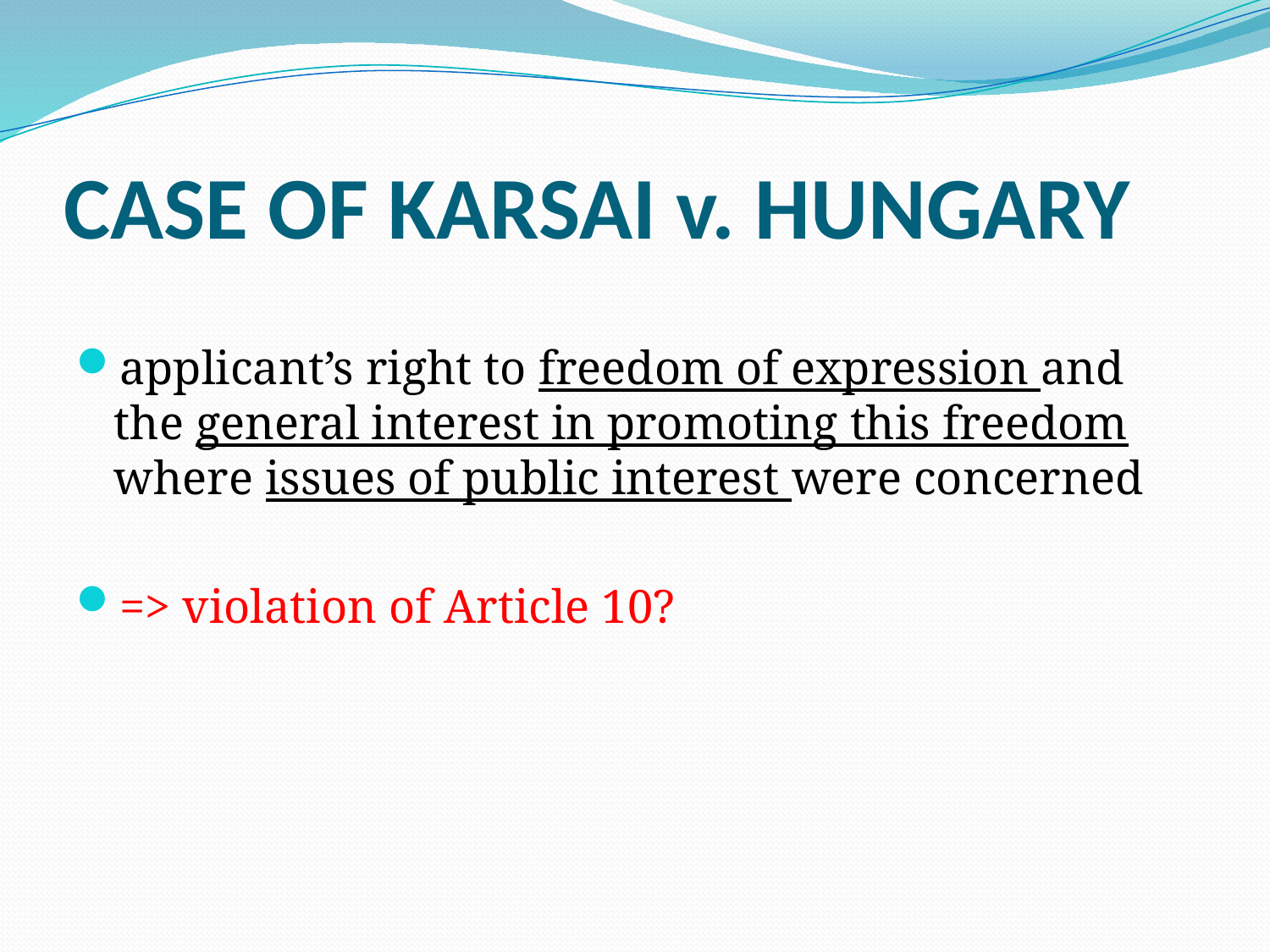

# CASE OF KARSAI v. HUNGARY

applicant’s right to freedom of expression and the general interest in promoting this freedom where issues of public interest were concerned

=> violation of Article 10?